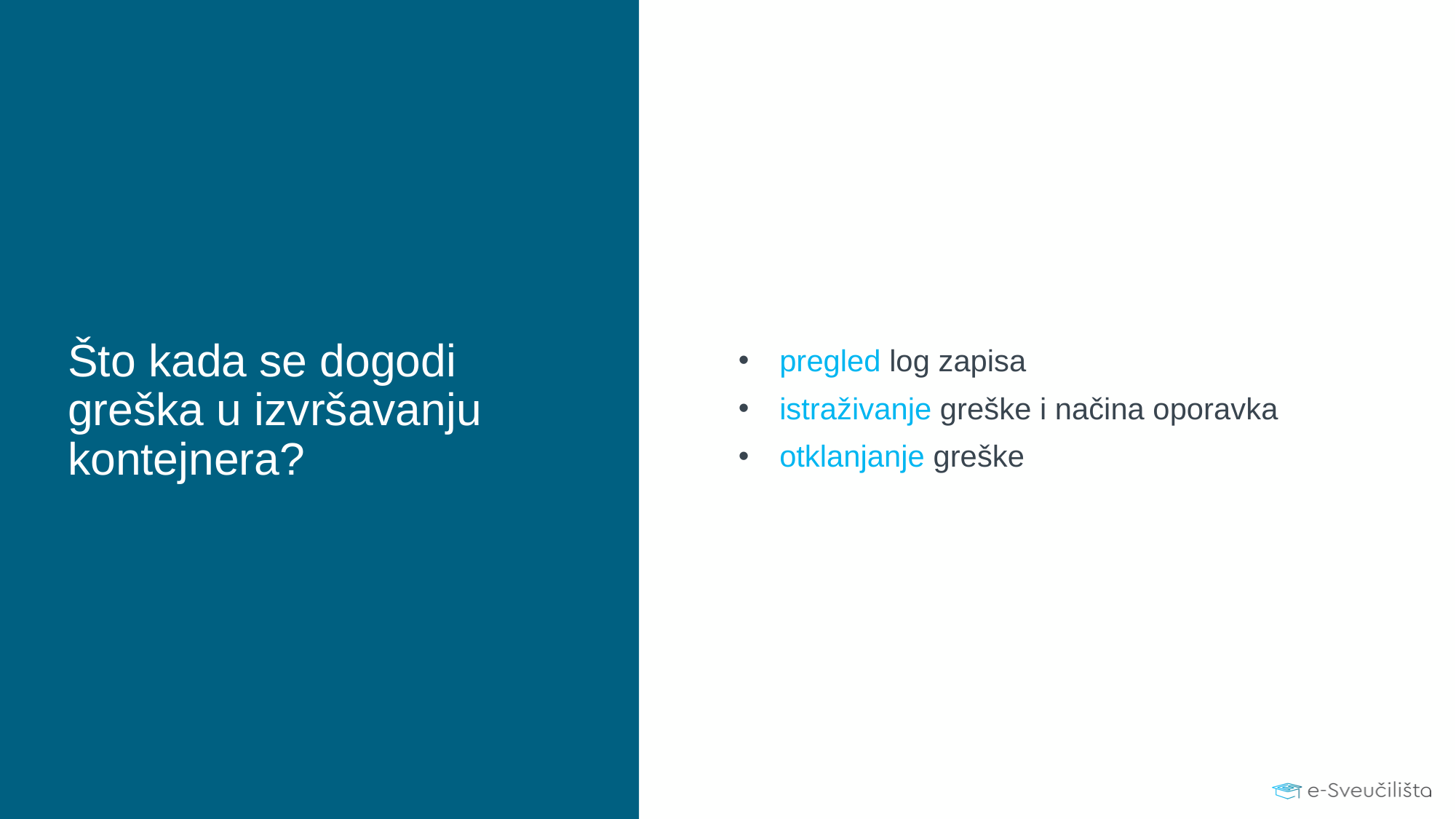

pregled log zapisa
istraživanje greške i načina oporavka
otklanjanje greške
# Što kada se dogodi greška u izvršavanju kontejnera?